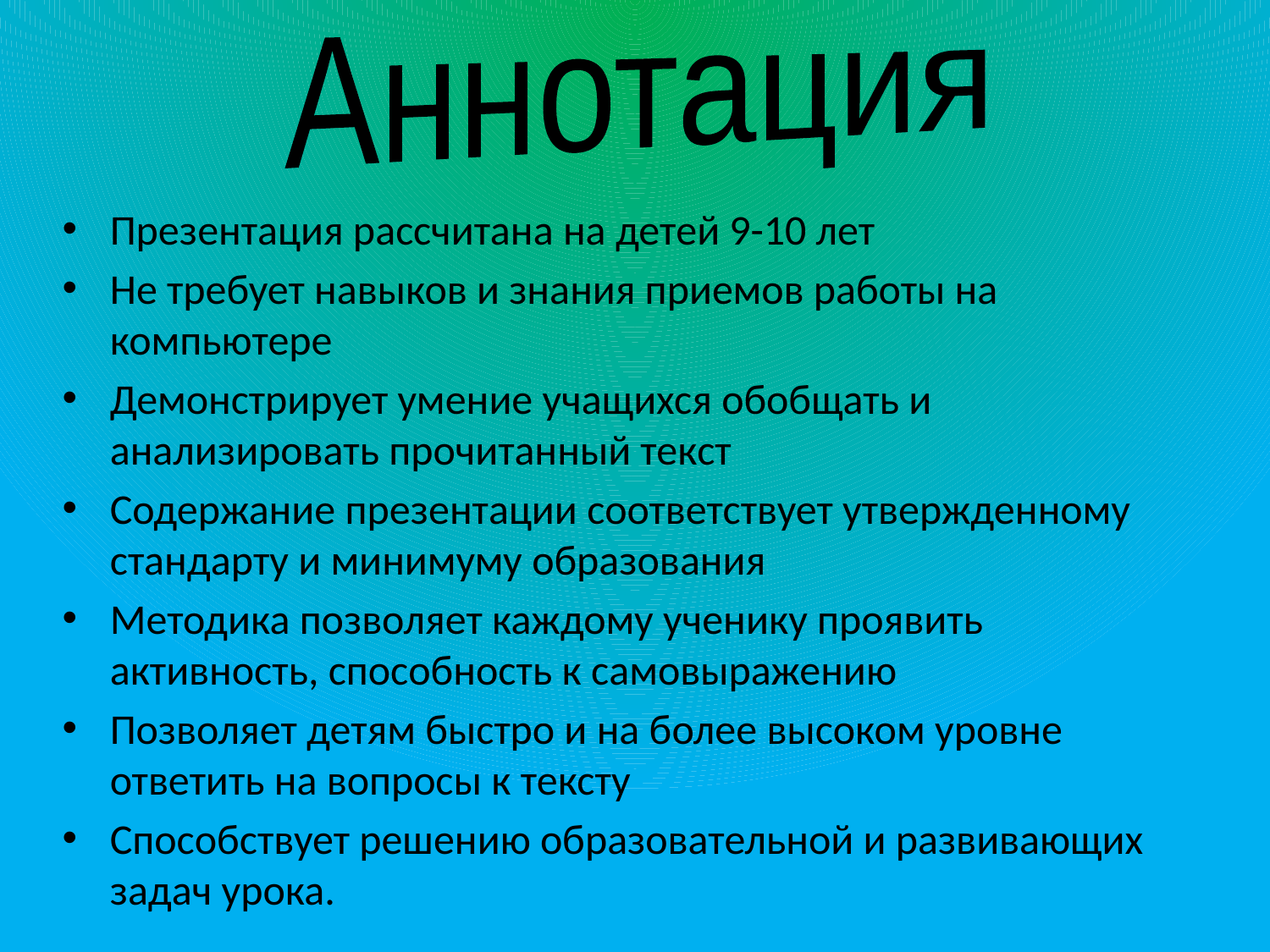

Аннотация
Презентация рассчитана на детей 9-10 лет
Не требует навыков и знания приемов работы на компьютере
Демонстрирует умение учащихся обобщать и анализировать прочитанный текст
Содержание презентации соответствует утвержденному стандарту и минимуму образования
Методика позволяет каждому ученику проявить активность, способность к самовыражению
Позволяет детям быстро и на более высоком уровне ответить на вопросы к тексту
Способствует решению образовательной и развивающих задач урока.